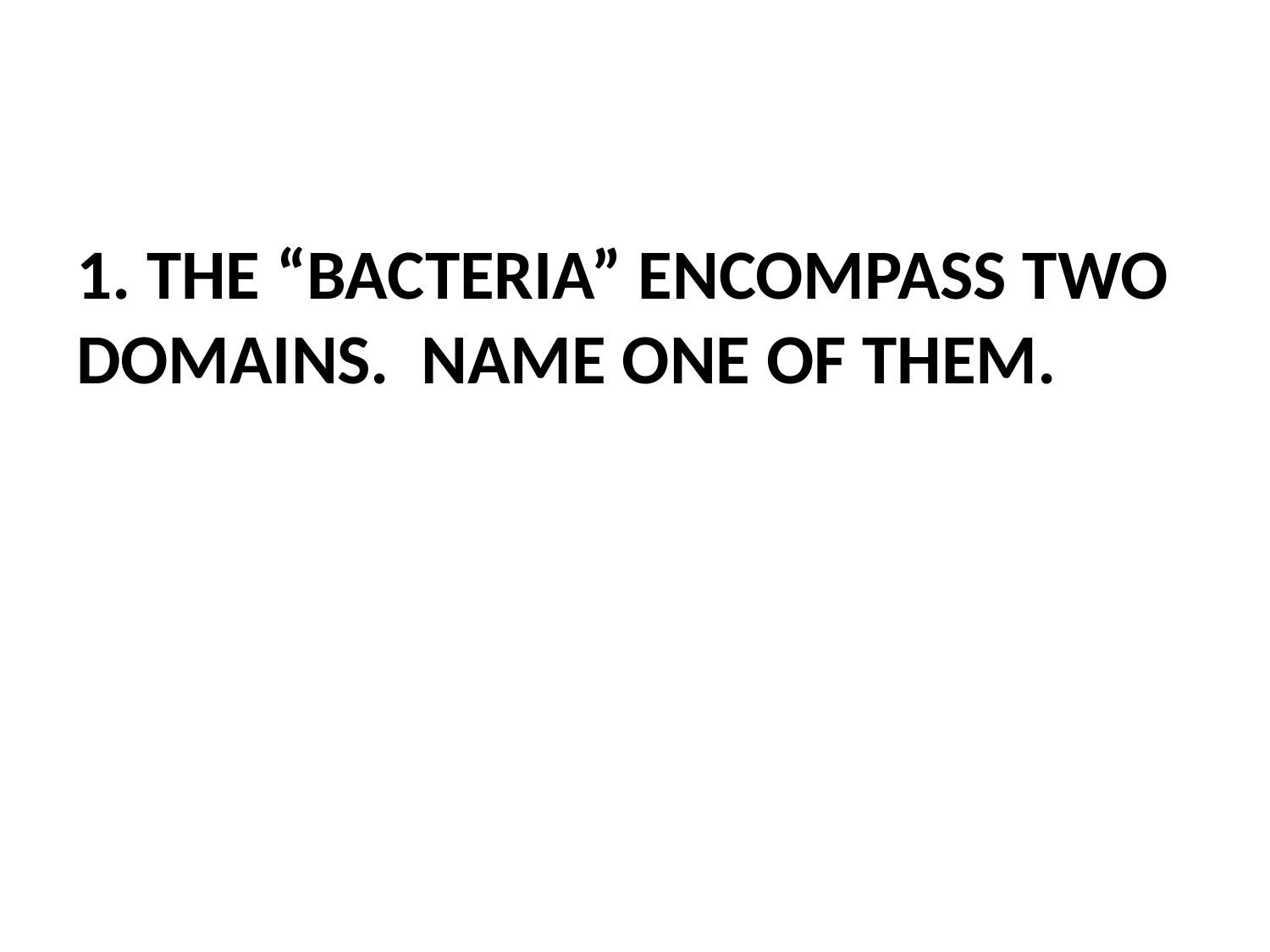

1. THE “BACTERIA” ENCOMPASS TWO DOMAINS.  NAME ONE OF THEM.